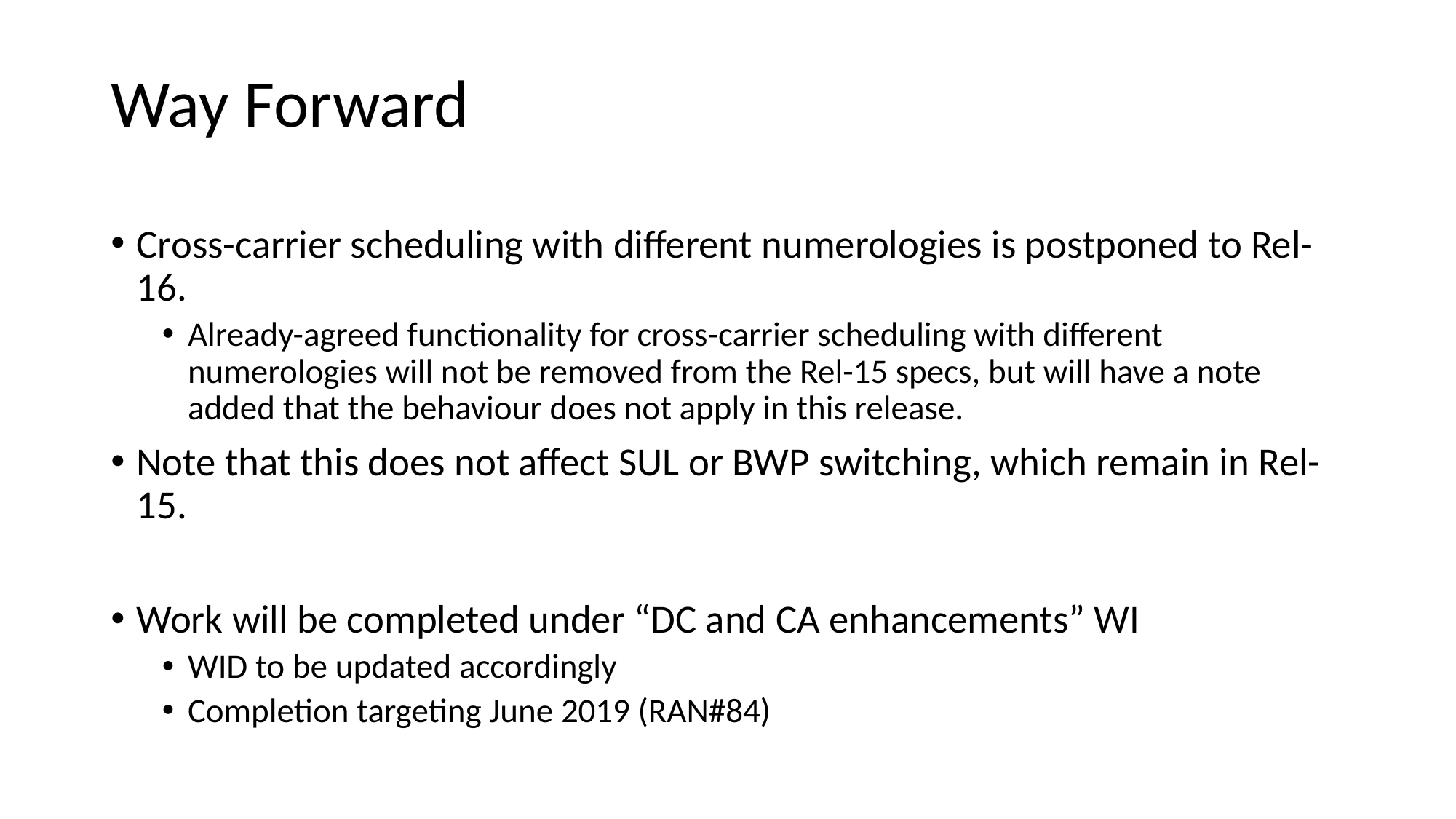

# Way Forward
Cross-carrier scheduling with different numerologies is postponed to Rel-16.
Already-agreed functionality for cross-carrier scheduling with different numerologies will not be removed from the Rel-15 specs, but will have a note added that the behaviour does not apply in this release.
Note that this does not affect SUL or BWP switching, which remain in Rel-15.

Work will be completed under “DC and CA enhancements” WI
WID to be updated accordingly
Completion targeting June 2019 (RAN#84)